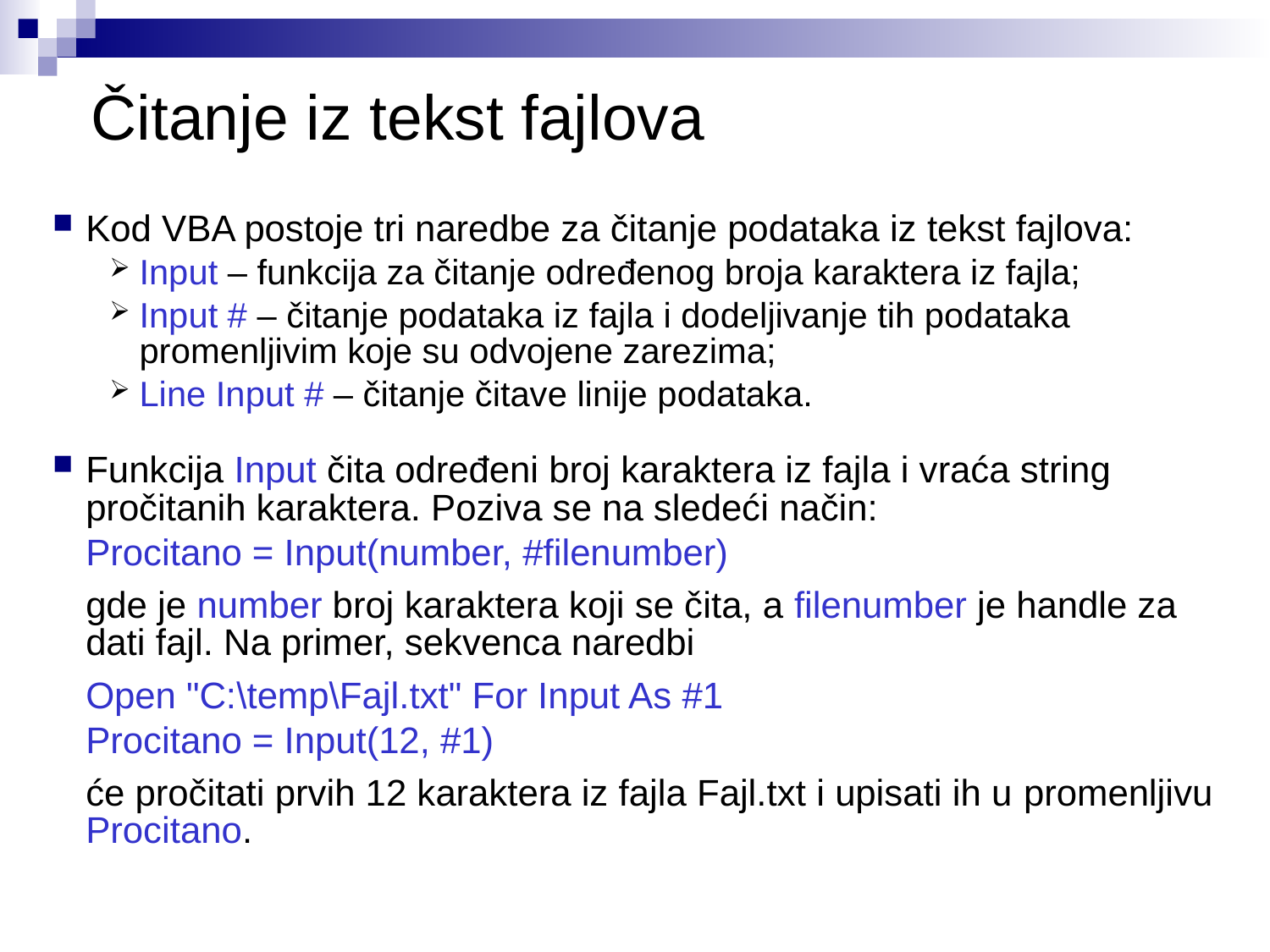

# Čitanje iz tekst fajlova
Kod VBA postoje tri naredbe za čitanje podataka iz tekst fajlova:
Input – funkcija za čitanje određenog broja karaktera iz fajla;
Input # – čitanje podataka iz fajla i dodeljivanje tih podataka promenljivim koje su odvojene zarezima;
Line Input # – čitanje čitave linije podataka.
Funkcija Input čita određeni broj karaktera iz fajla i vraća string pročitanih karaktera. Poziva se na sledeći način:
	Procitano = Input(number, #filenumber)
	gde je number broj karaktera koji se čita, a filenumber je handle za dati fajl. Na primer, sekvenca naredbi
	Open "C:\temp\Fajl.txt" For Input As #1
	Procitano = Input(12, #1)
	će pročitati prvih 12 karaktera iz fajla Fajl.txt i upisati ih u promenljivu Procitano.